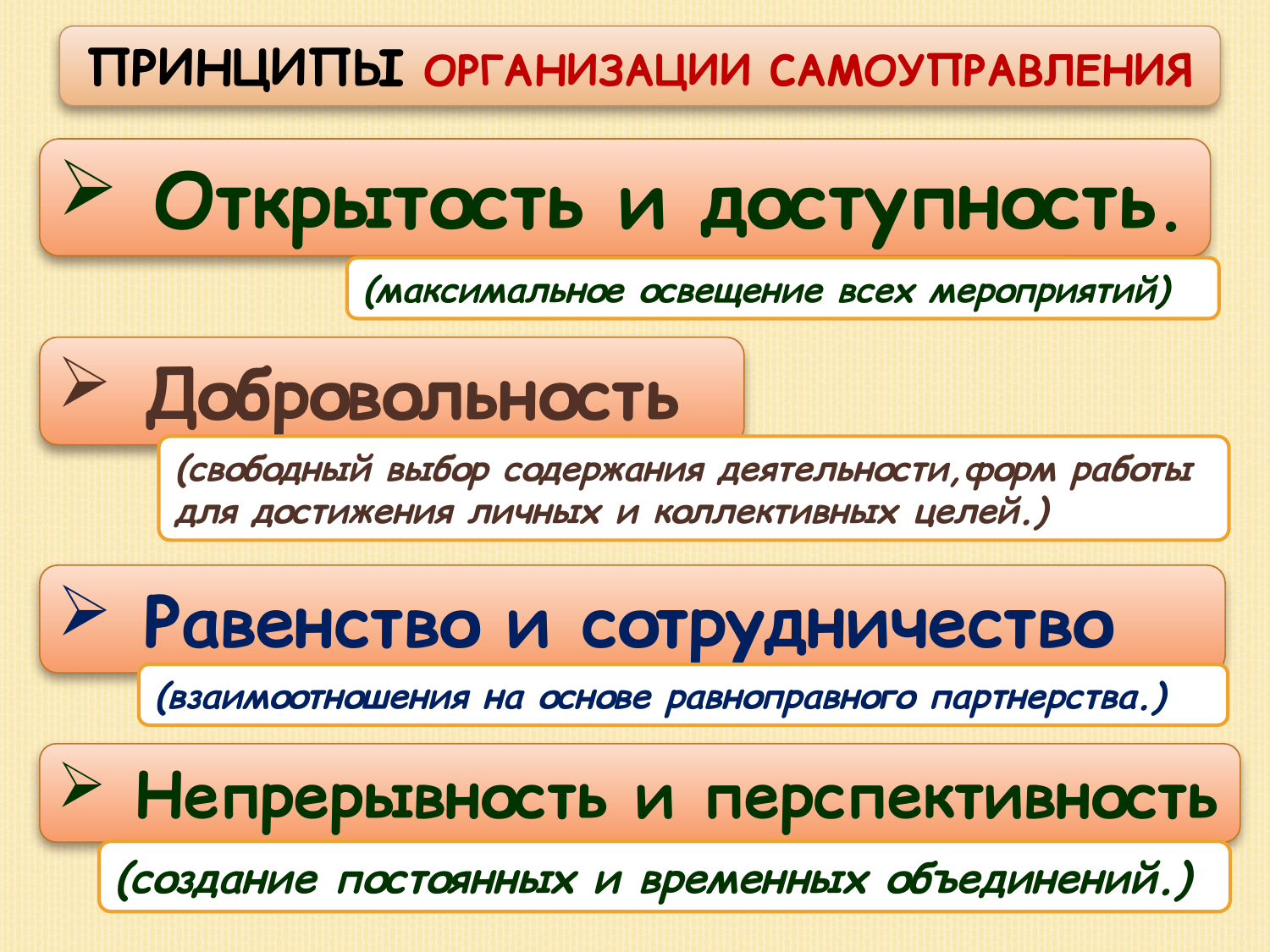

ПРИНЦИПЫ ОРГАНИЗАЦИИ САМОУПРАВЛЕНИЯ
 Открытость и доступность.
(максимальное освещение всех мероприятий)
 Добровольность
(свободный выбор содержания деятельности,форм работы для достижения личных и коллективных целей.)
 Равенство и сотрудничество
(взаимоотношения на основе равноправного партнерства.)
 Непрерывность и перспективность
(создание постоянных и временных объединений.)